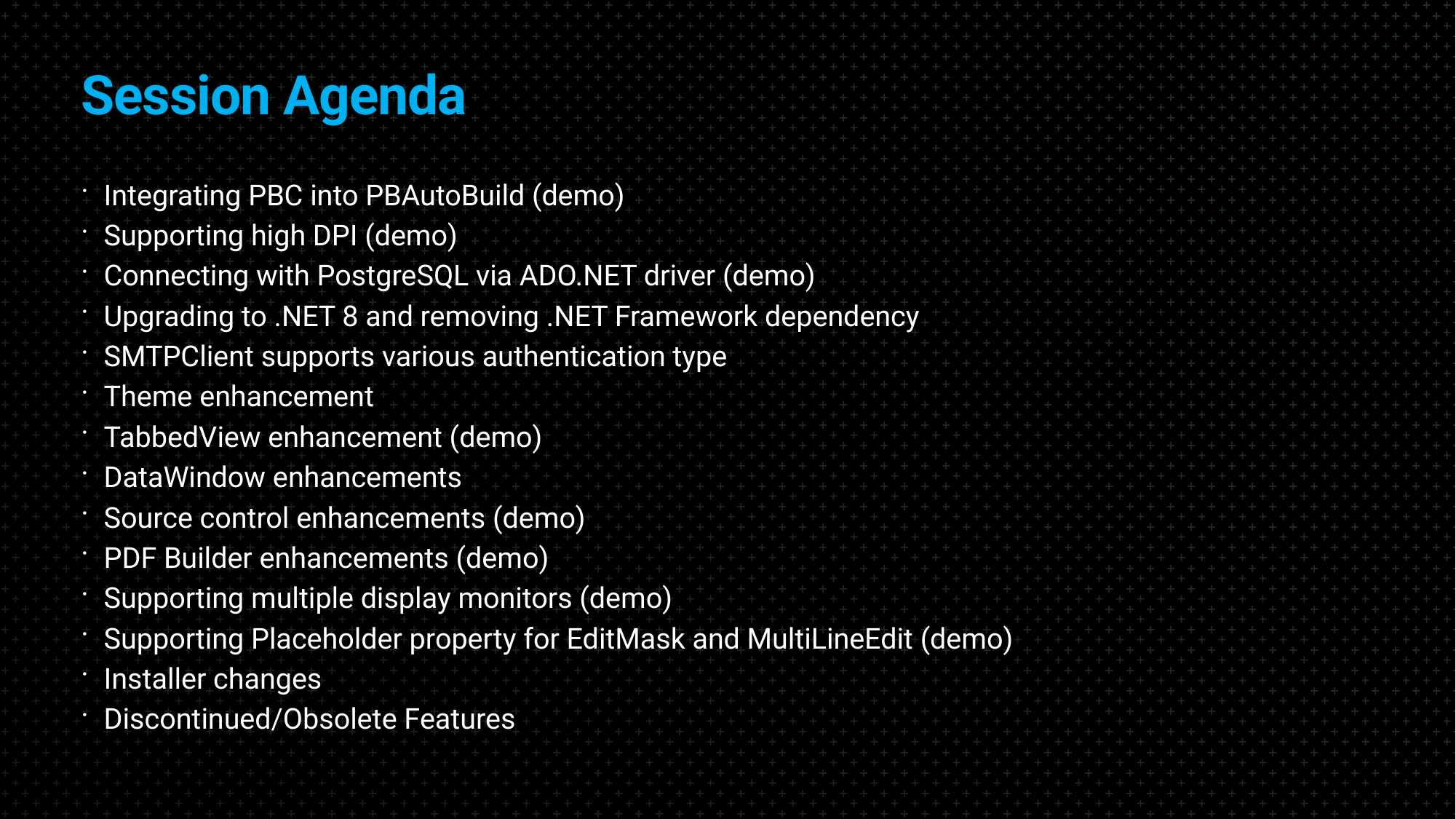

# Session Agenda
Integrating PBC into PBAutoBuild (demo)
Supporting high DPI (demo)
Connecting with PostgreSQL via ADO.NET driver (demo)
Upgrading to .NET 8 and removing .NET Framework dependency
SMTPClient supports various authentication type
Theme enhancement
TabbedView enhancement (demo)
DataWindow enhancements
Source control enhancements (demo)
PDF Builder enhancements (demo)
Supporting multiple display monitors (demo)
Supporting Placeholder property for EditMask and MultiLineEdit (demo)
Installer changes
Discontinued/Obsolete Features